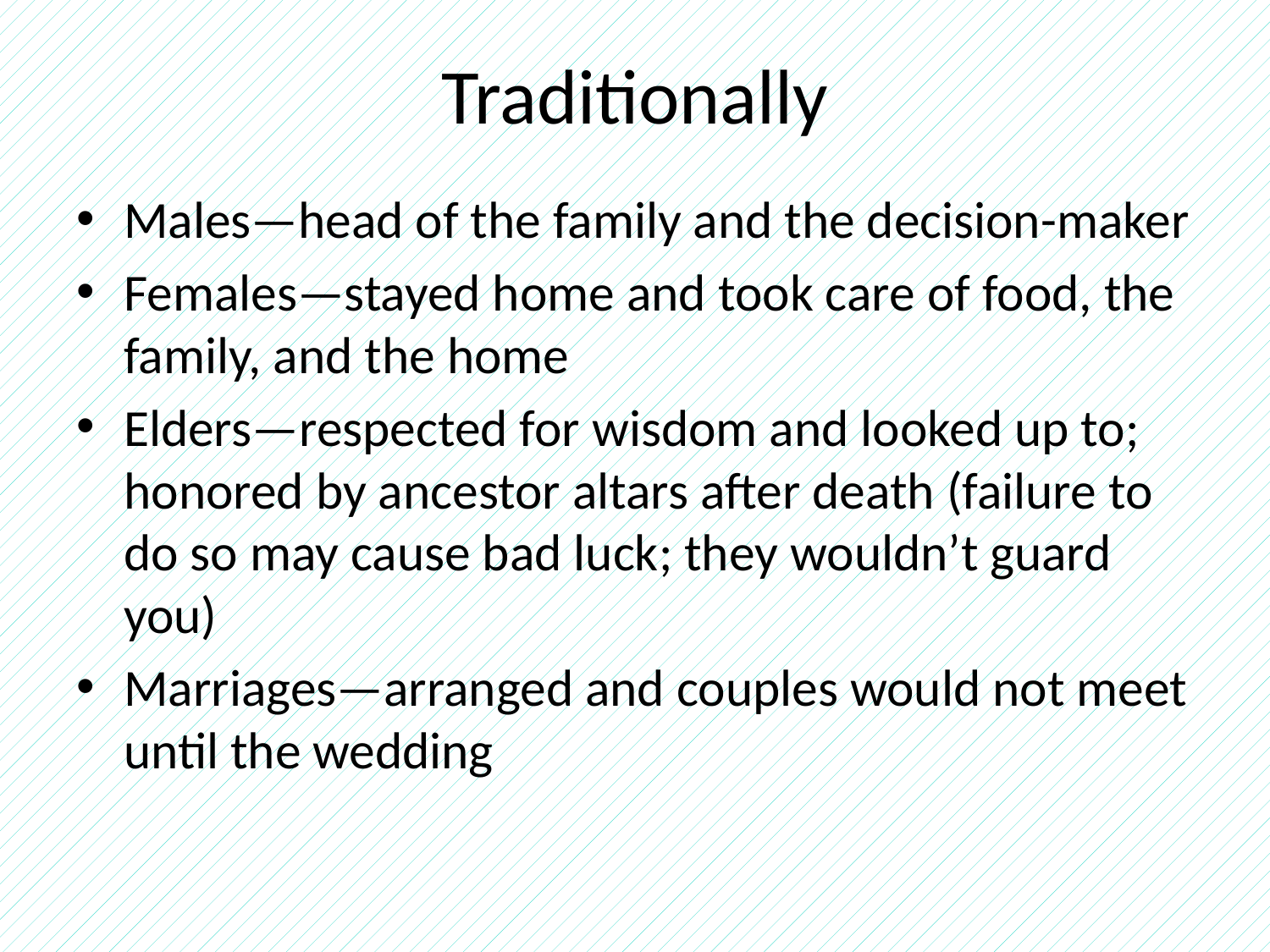

# Traditionally
Males—head of the family and the decision-maker
Females—stayed home and took care of food, the family, and the home
Elders—respected for wisdom and looked up to; honored by ancestor altars after death (failure to do so may cause bad luck; they wouldn’t guard you)
Marriages—arranged and couples would not meet until the wedding